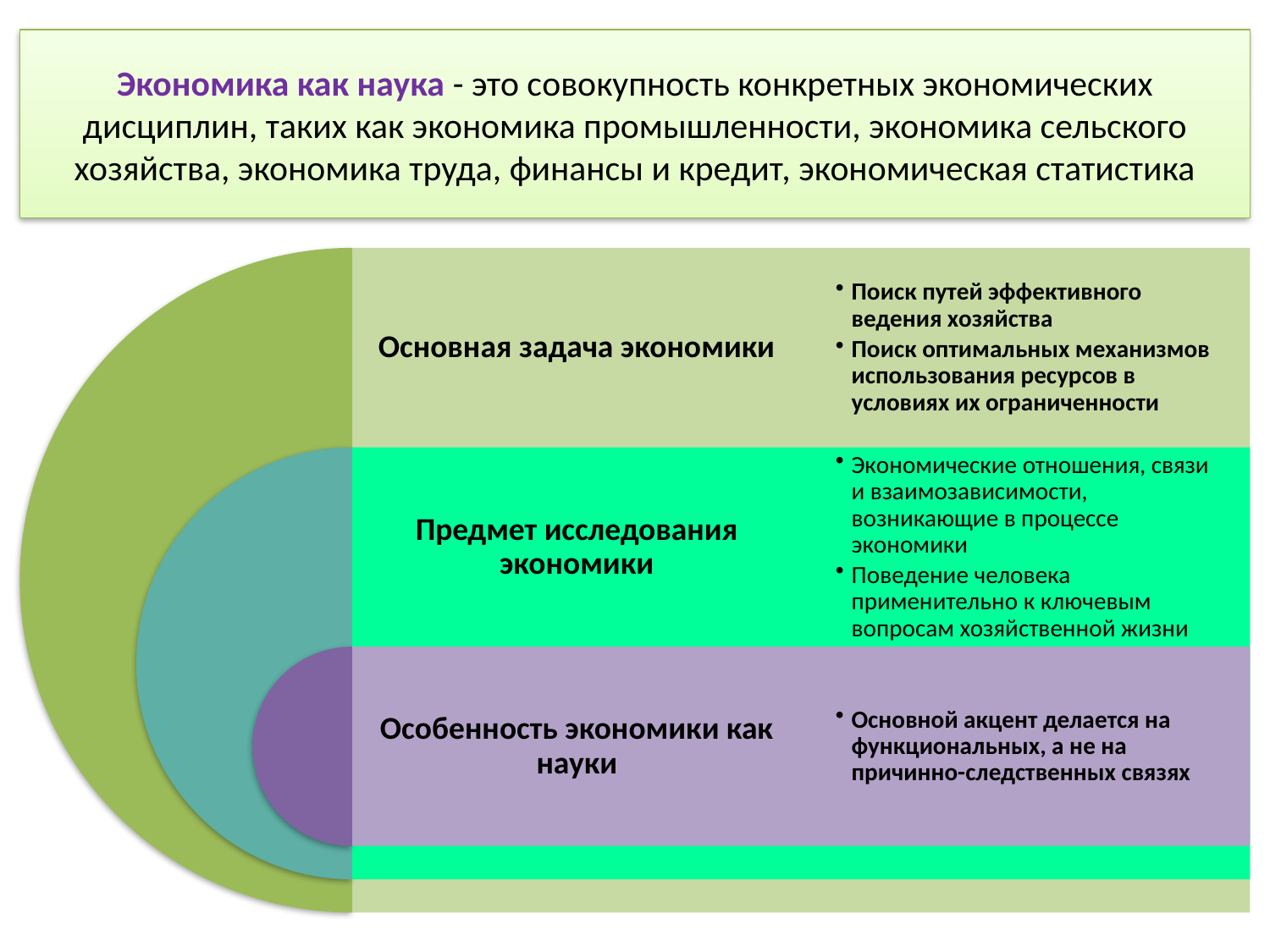

# Экономика как наука - это совокупность конкретных экономических дисциплин, таких как экономика промышленности, экономика сельского хозяйства, экономика труда, финансы и кредит, экономическая статистика
Основная задача экономики
Предмет исследования экономики
Особенность экономики как науки
Поиск путей эффективного ведения хозяйства
Поиск оптимальных механизмов использования ресурсов в условиях их ограниченности
Экономические отношения, связи и взаимозависимости, возникающие в процессе экономики
Поведение человека применительно к ключевым вопросам хозяйственной жизни
Основной акцент делается на функциональных, а не на причинно-следственных связях